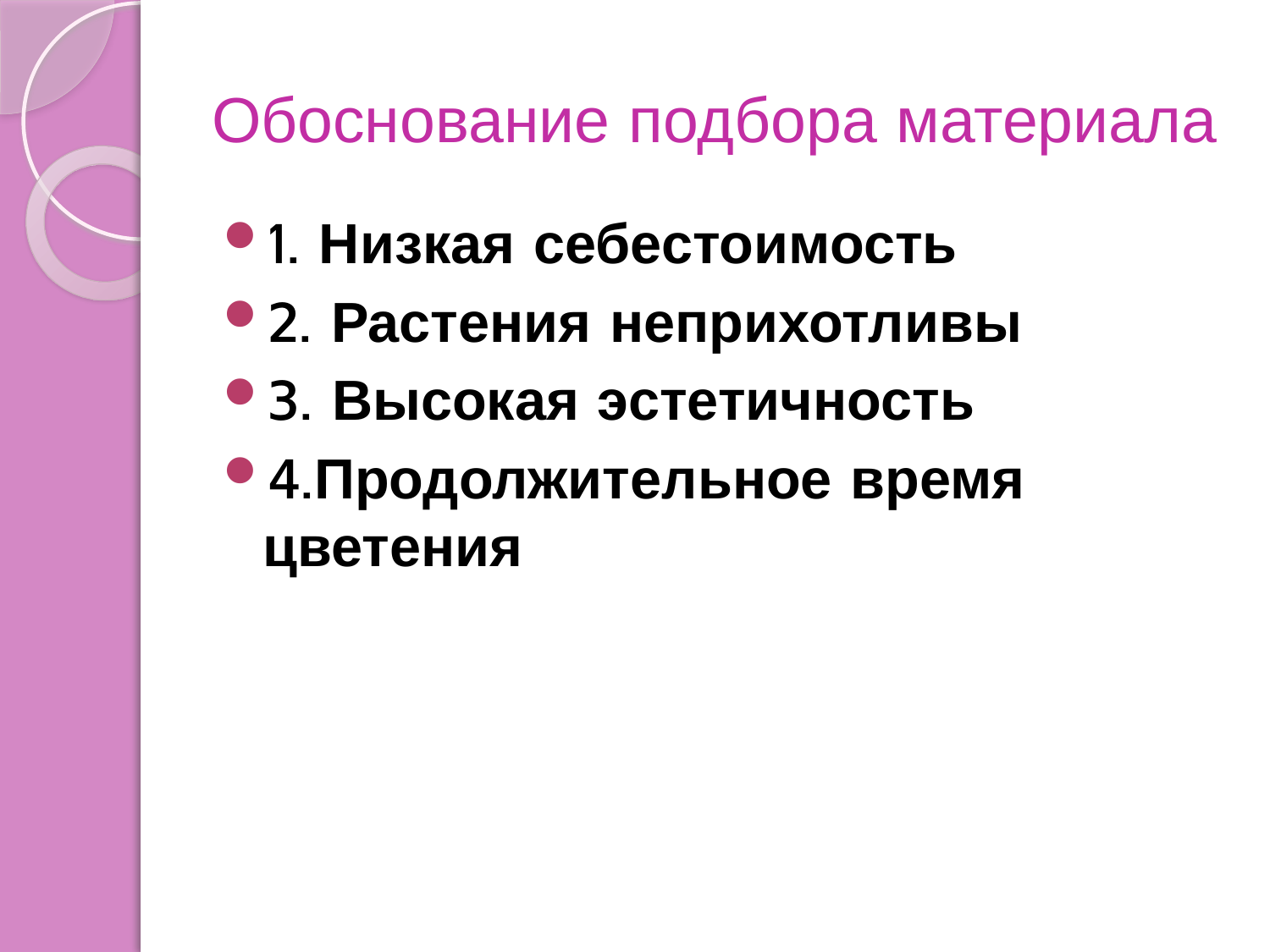

# Обоснование подбора материала
1. Низкая себестоимость
2. Растения неприхотливы
3. Высокая эстетичность
4.Продолжительное время цветения